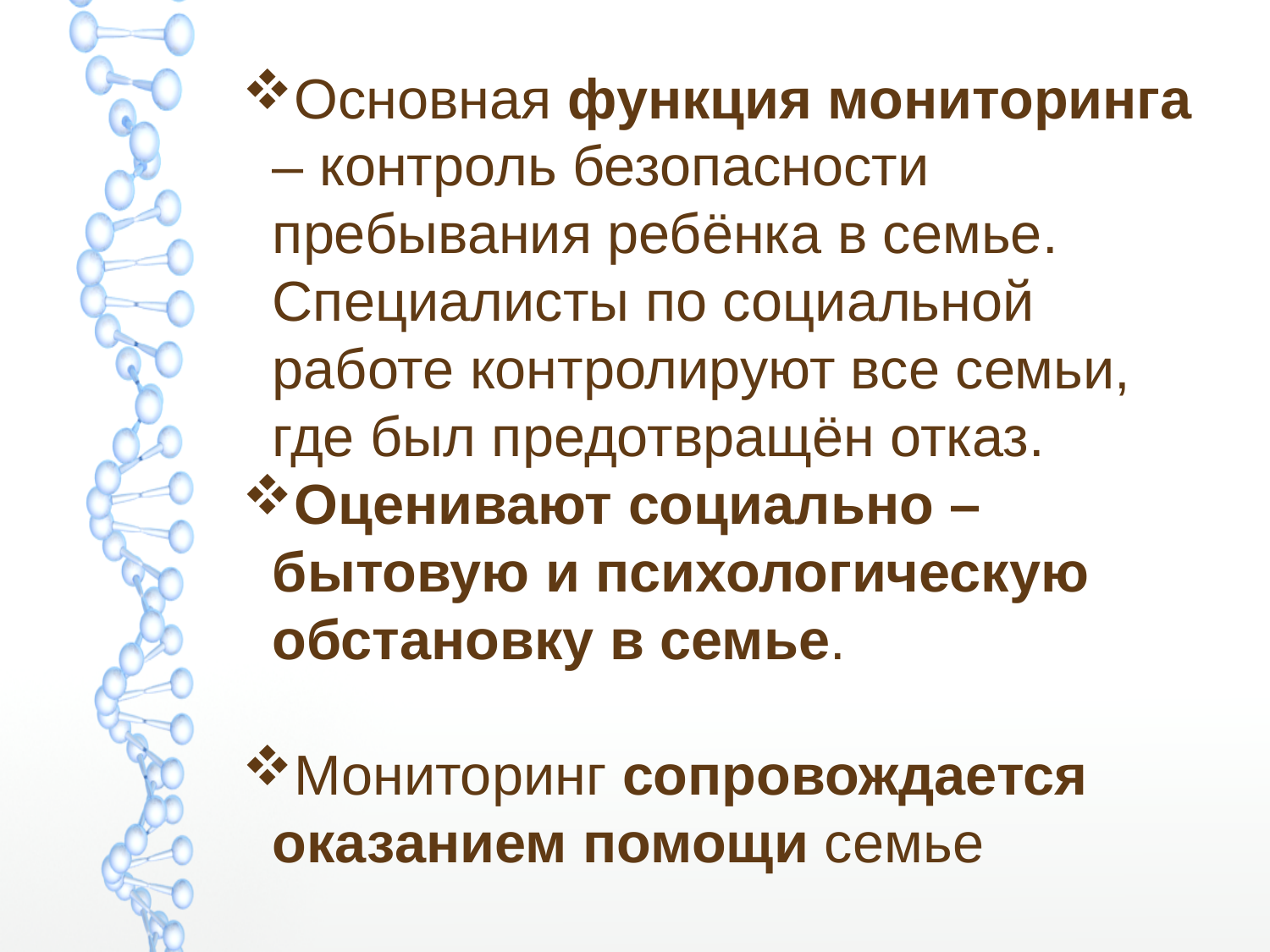

Основная функция мониторинга – контроль безопасности пребывания ребёнка в семье. Специалисты по социальной работе контролируют все семьи, где был предотвращён отказ.
Оценивают социально – бытовую и психологическую обстановку в семье.

Мониторинг сопровождается оказанием помощи семье